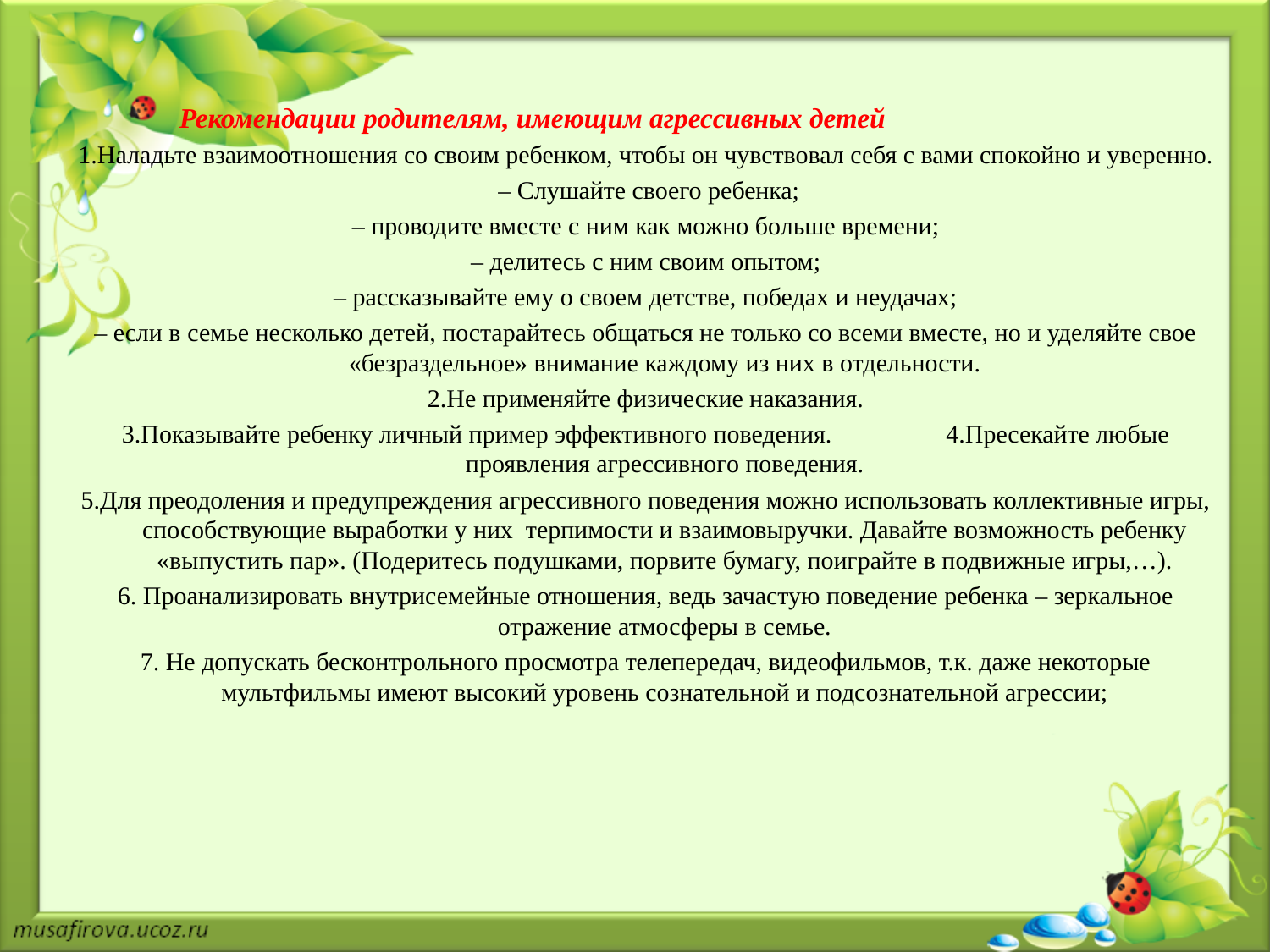

Рекомендации родителям, имеющим агрессивных детей
1.Наладьте взаимоотношения со своим ребенком, чтобы он чувствовал себя с вами спокойно и уверенно.
 – Слушайте своего ребенка;
– проводите вместе с ним как можно больше времени;
– делитесь с ним своим опытом;
– рассказывайте ему о своем детстве, победах и неудачах;
– если в семье несколько детей, постарайтесь общаться не только со всеми вместе, но и уделяйте свое «безраздельное» внимание каждому из них в отдельности.
2.Не применяйте физические наказания.
3.Показывайте ребенку личный пример эффективного поведения.                  4.Пресекайте любые проявления агрессивного поведения.
5.Для преодоления и предупреждения агрессивного поведения можно использовать коллективные игры, способствующие выработки у них  терпимости и взаимовыручки. Давайте возможность ребенку «выпустить пар». (Подеритесь подушками, порвите бумагу, поиграйте в подвижные игры,…).
6. Проанализировать внутрисемейные отношения, ведь зачастую поведение ребенка – зеркальное отражение атмосферы в семье.
7. Не допускать бесконтрольного просмотра телепередач, видеофильмов, т.к. даже некоторые мультфильмы имеют высокий уровень сознательной и подсознательной агрессии;